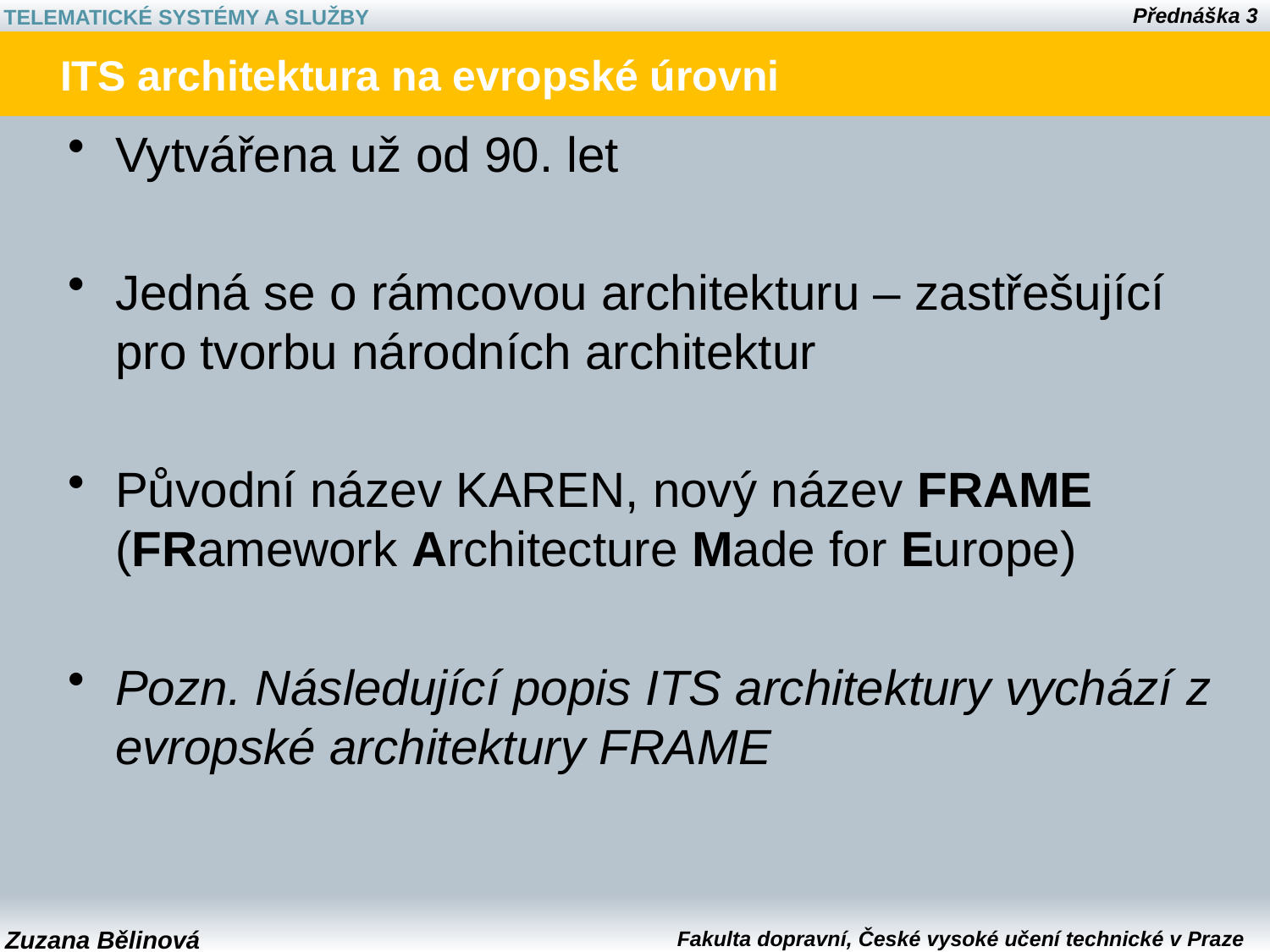

# ITS architektura na evropské úrovni
Vytvářena už od 90. let

Jedná se o rámcovou architekturu – zastřešující pro tvorbu národních architektur

Původní název KAREN, nový název FRAME (FRamework Architecture Made for Europe)

Pozn. Následující popis ITS architektury vychází z evropské architektury FRAME